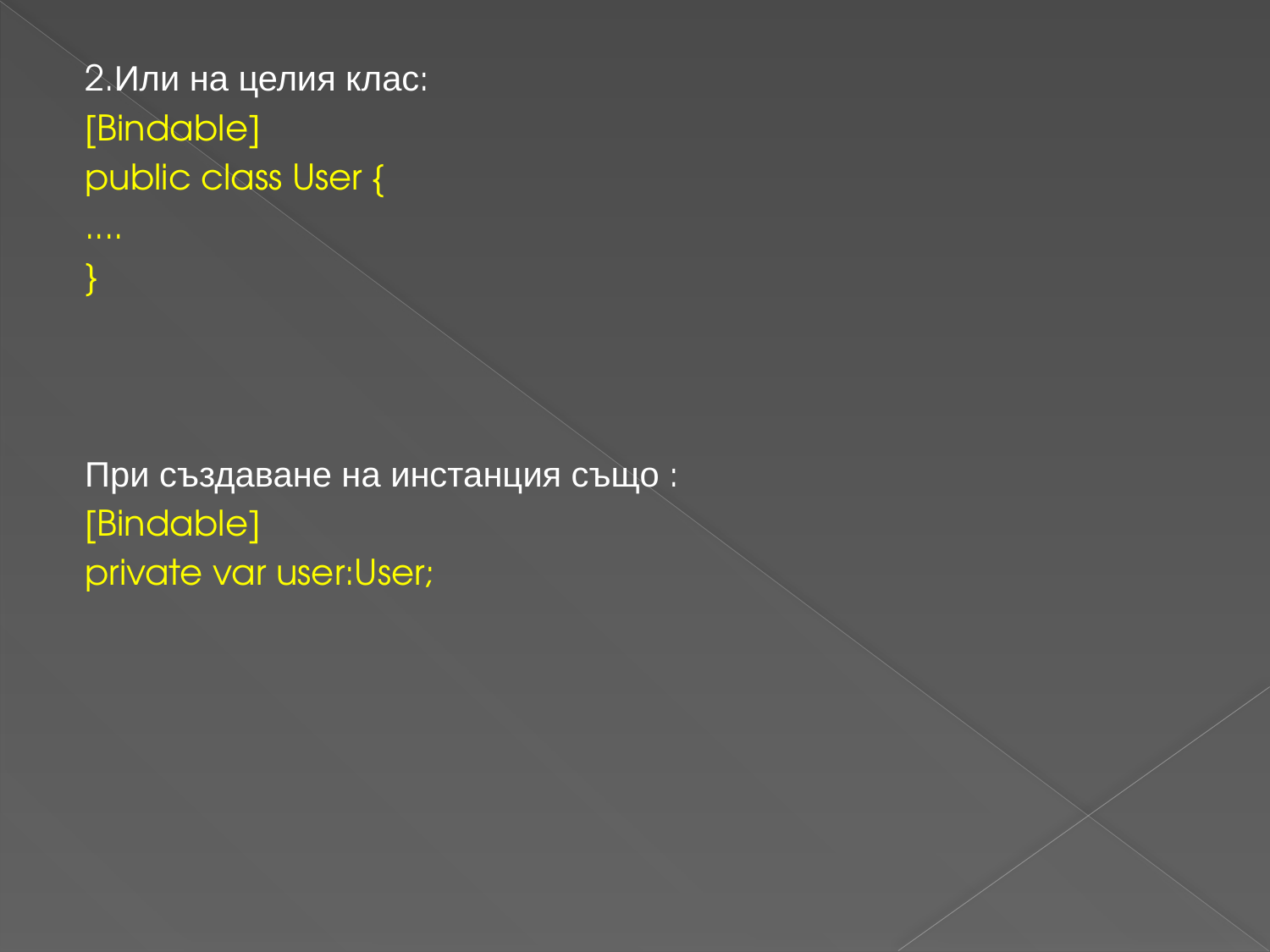

2.Или на целия клас:
[Bindable]
public class User {
....
}

При създаване на инстанция също :
[Bindable]
private var user:User;